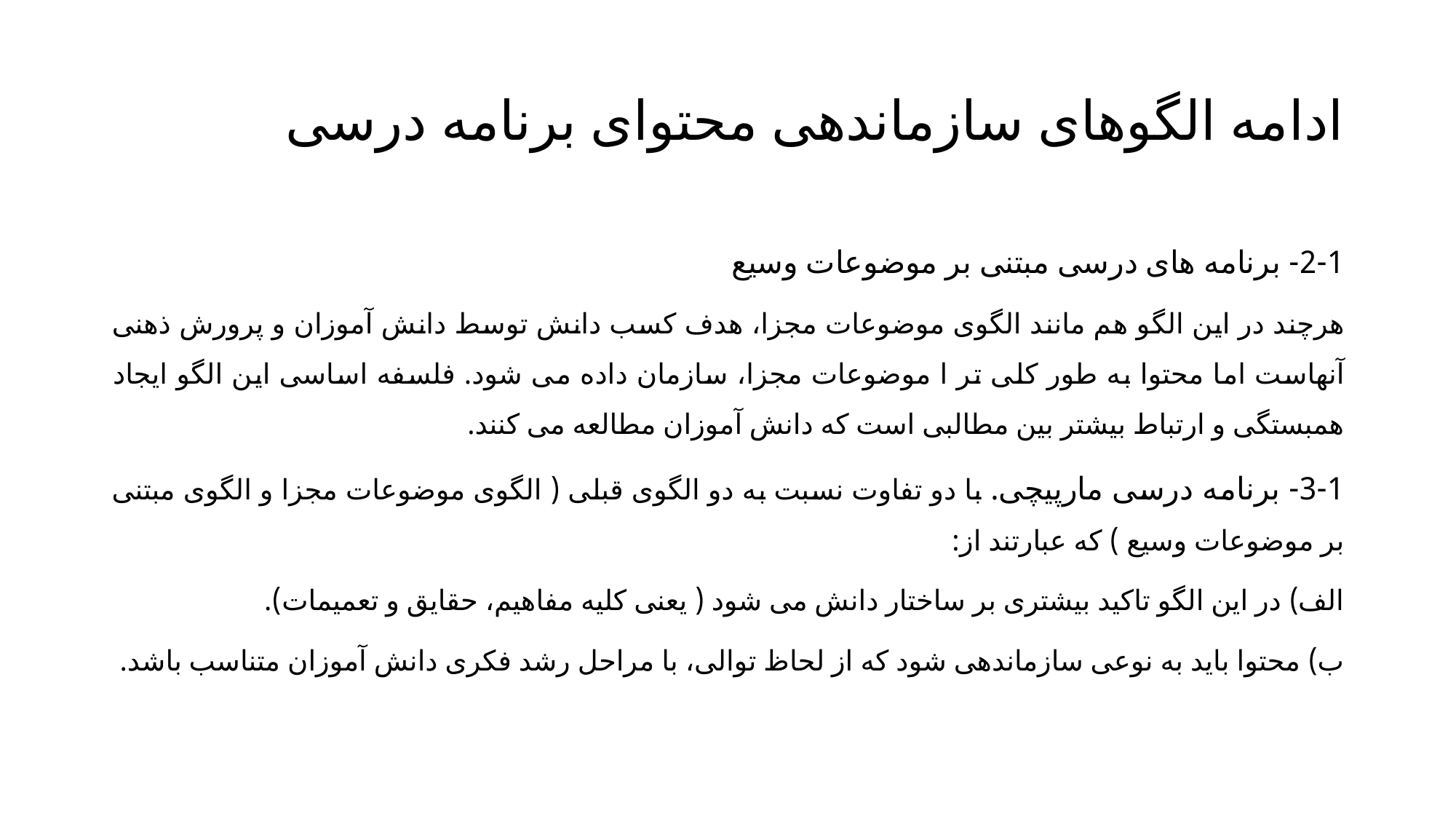

# ادامه الگوهای سازماندهی محتوای برنامه درسی
2-1- برنامه های درسی مبتنی بر موضوعات وسیع
هرچند در این الگو هم مانند الگوی موضوعات مجزا، هدف کسب دانش توسط دانش آموزان و پرورش ذهنی آنهاست اما محتوا به طور کلی تر ا موضوعات مجزا، سازمان داده می شود. فلسفه اساسی این الگو ایجاد همبستگی و ارتباط بیشتر بین مطالبی است که دانش آموزان مطالعه می کنند.
3-1- برنامه درسی مارپیچی. با دو تفاوت نسبت به دو الگوی قبلی ( الگوی موضوعات مجزا و الگوی مبتنی بر موضوعات وسیع ) که عبارتند از:
الف) در این الگو تاکید بیشتری بر ساختار دانش می شود ( یعنی کلیه مفاهیم، حقایق و تعمیمات).
ب) محتوا باید به نوعی سازماندهی شود که از لحاظ توالی، با مراحل رشد فکری دانش آموزان متناسب باشد.